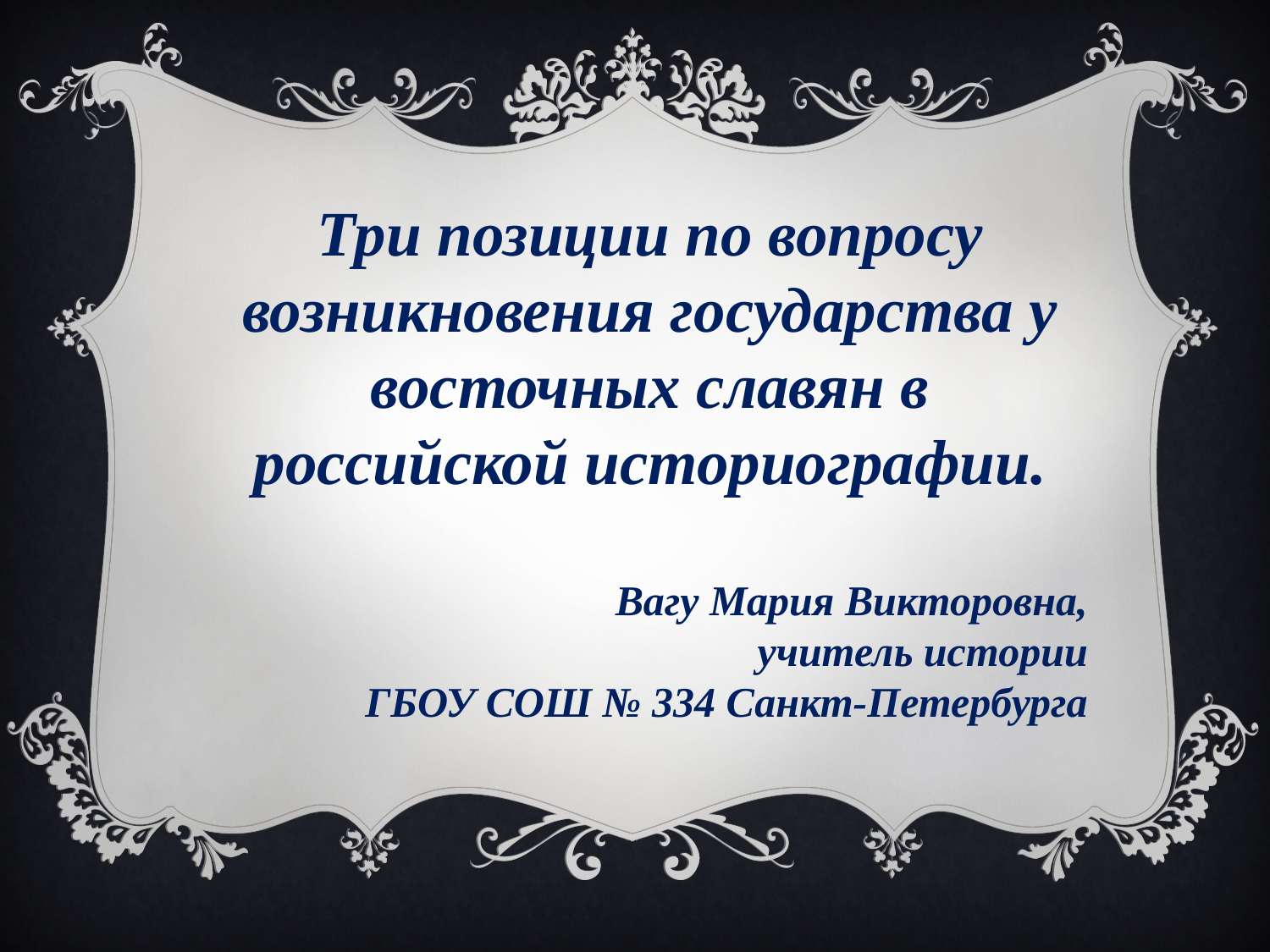

Три позиции по вопросу возникновения государства у восточных славян в российской историографии.

Вагу Мария Викторовна,
учитель истории
ГБОУ СОШ № 334 Санкт-Петербурга